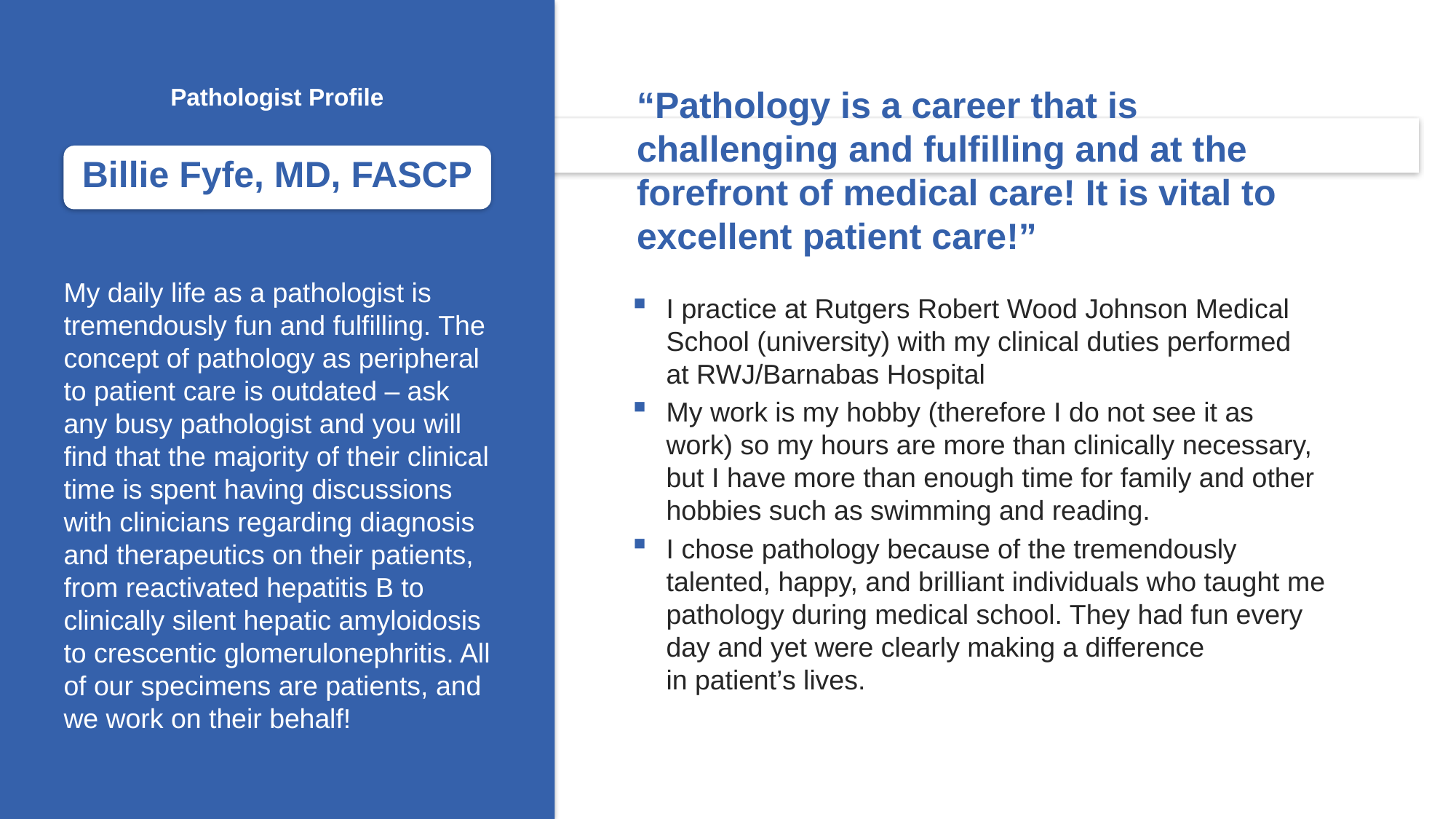

Pathologist Profile
“Pathology is a career that is challenging and fulfilling and at the forefront of medical care! It is vital to excellent patient care!”

Billie Fyfe, MD, FASCP

My daily life as a pathologist is tremendously fun and fulfilling. The concept of pathology as peripheral to patient care is outdated – ask any busy pathologist and you will find that the majority of their clinical time is spent having discussions with clinicians regarding diagnosis and therapeutics on their patients, from reactivated hepatitis B to clinically silent hepatic amyloidosis to crescentic glomerulonephritis. All of our specimens are patients, and we work on their behalf!
I practice at Rutgers Robert Wood Johnson Medical School (university) with my clinical duties performed
at RWJ/Barnabas Hospital
My work is my hobby (therefore I do not see it as work) so my hours are more than clinically necessary, but I have more than enough time for family and other hobbies such as swimming and reading.
I chose pathology because of the tremendously talented, happy, and brilliant individuals who taught me pathology during medical school. They had fun every day and yet were clearly making a difference
in patient’s lives.